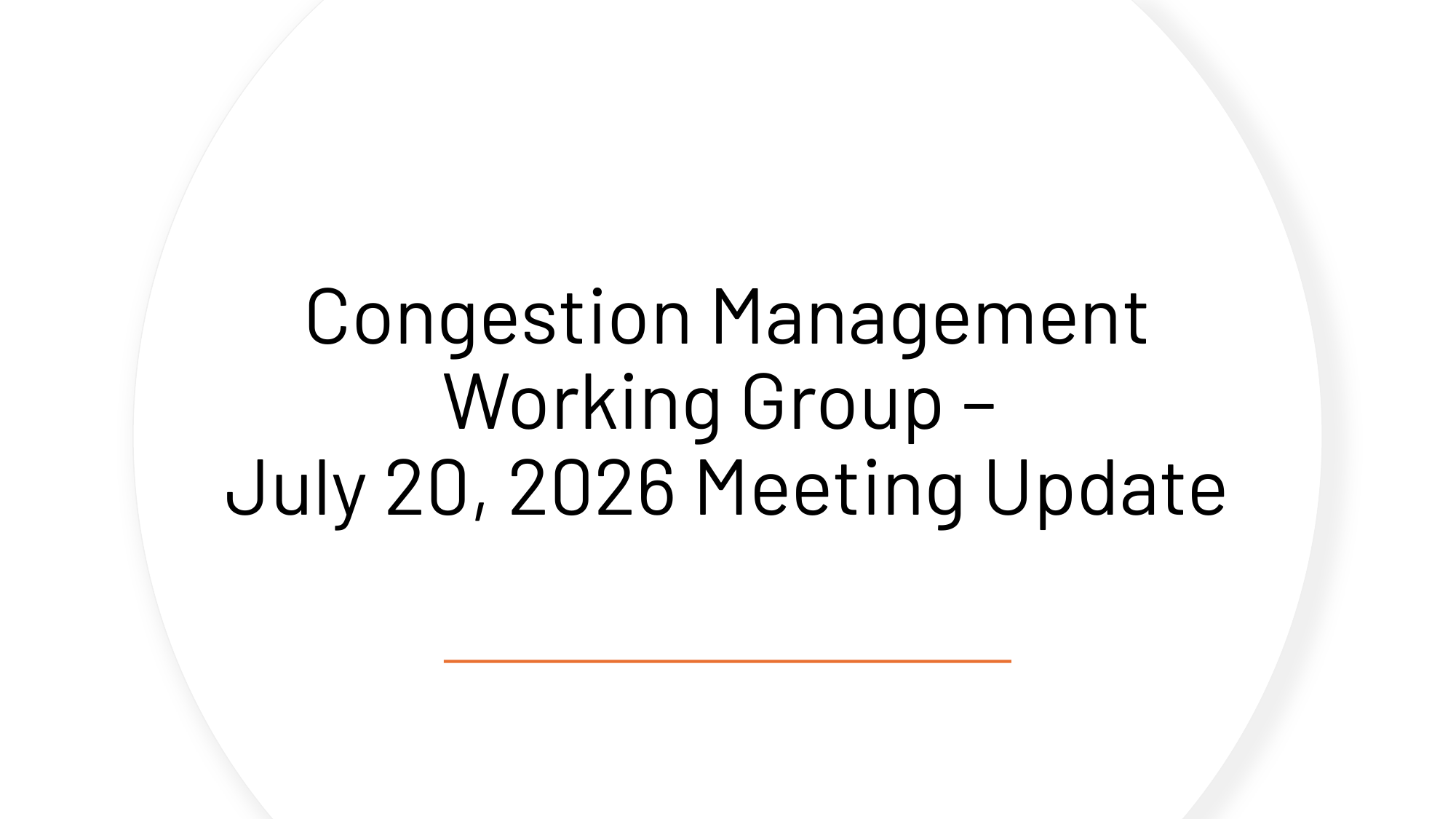

# Congestion Management Working Group – July 20, 2026 Meeting Update